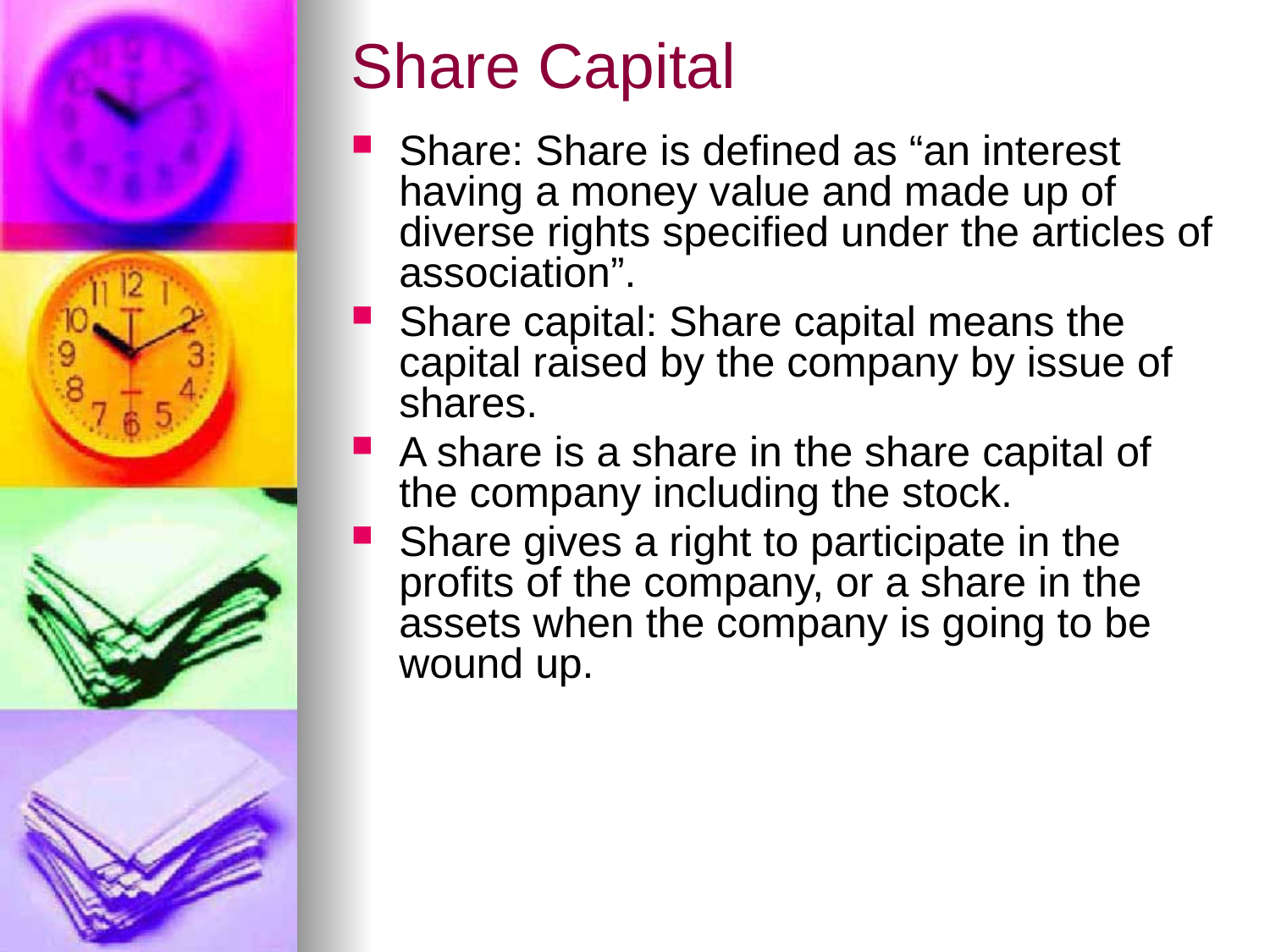

# Share Capital
Share: Share is defined as “an interest having a money value and made up of diverse rights specified under the articles of association”.
Share capital: Share capital means the capital raised by the company by issue of shares.
A share is a share in the share capital of the company including the stock.
Share gives a right to participate in the profits of the company, or a share in the assets when the company is going to be wound up.